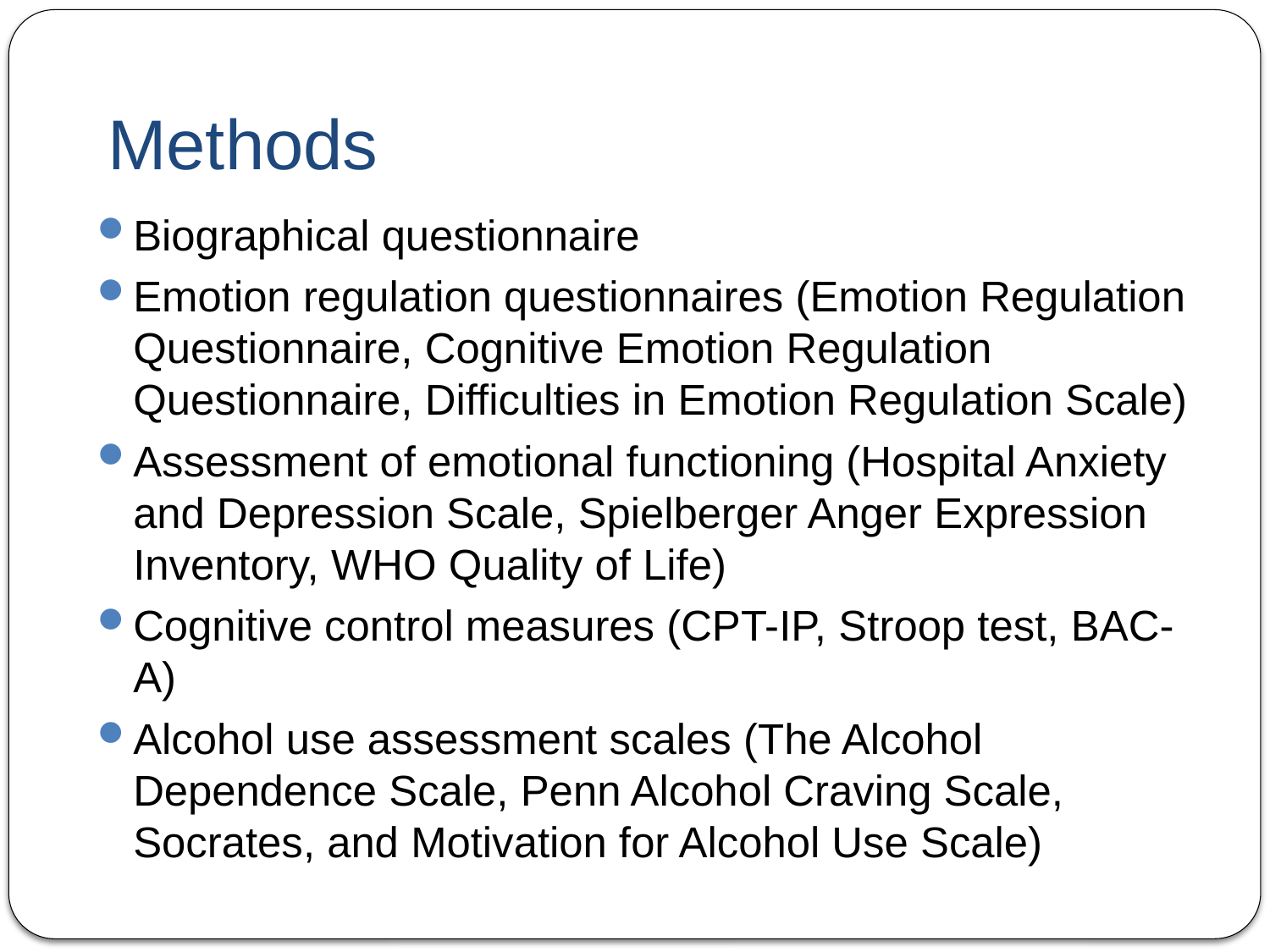

# Methods
Biographical questionnaire
Emotion regulation questionnaires (Emotion Regulation Questionnaire, Cognitive Emotion Regulation Questionnaire, Difficulties in Emotion Regulation Scale)
Assessment of emotional functioning (Hospital Anxiety and Depression Scale, Spielberger Anger Expression Inventory, WHO Quality of Life)
Cognitive control measures (CPT-IP, Stroop test, BAC-A)
Alcohol use assessment scales (The Alcohol Dependence Scale, Penn Alcohol Craving Scale, Socrates, and Motivation for Alcohol Use Scale)